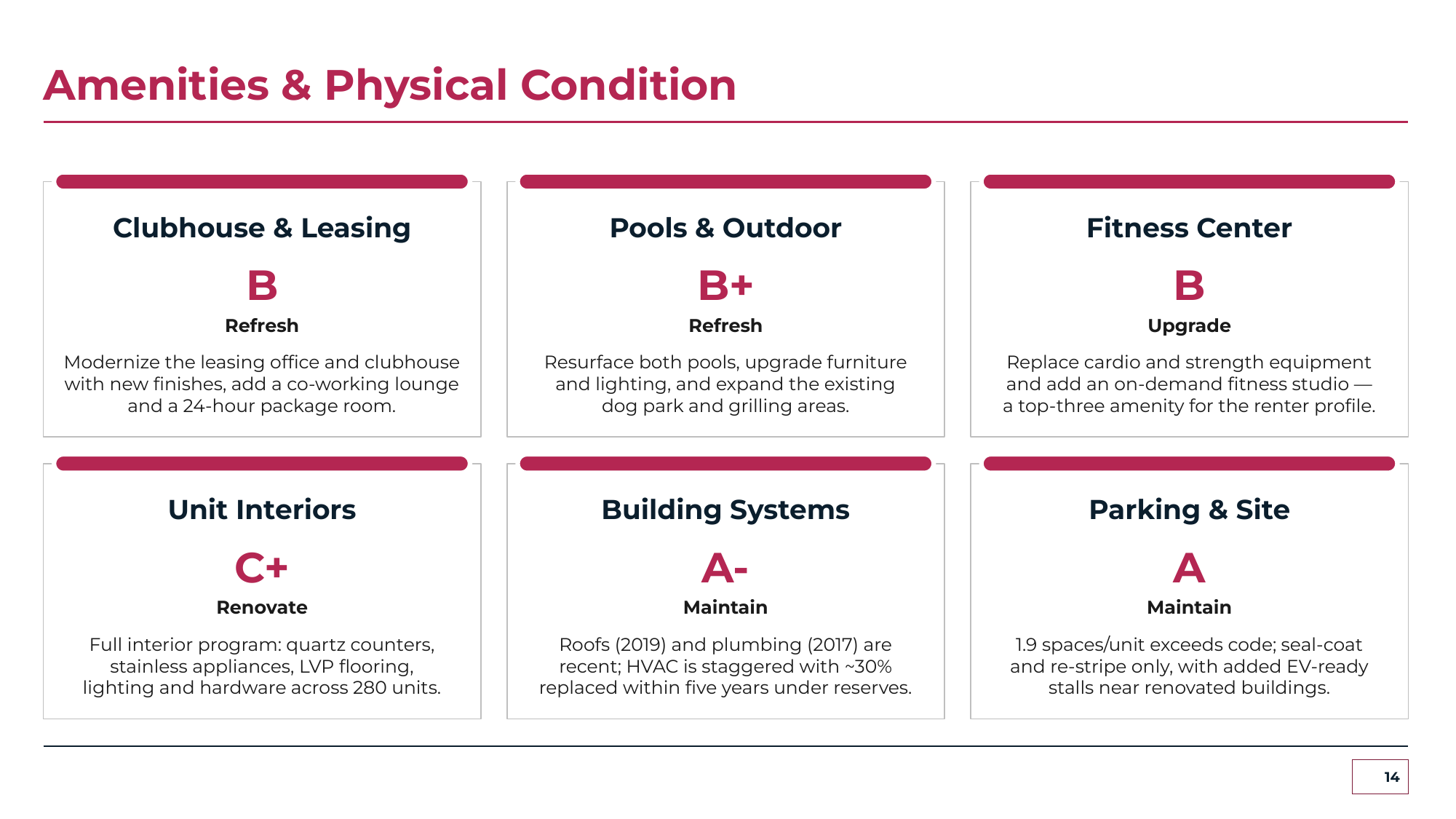

# Amenities & Physical Condition

Clubhouse & Leasing
Pools & Outdoor
Fitness Center
B
B+
B
Refresh
Refresh
Upgrade
Modernize the leasing office and clubhouse with new finishes, add a co-working lounge and a 24-hour package room.
Resurface both pools, upgrade furniture and lighting, and expand the existing dog park and grilling areas.
Replace cardio and strength equipment and add an on-demand fitness studio — a top-three amenity for the renter profile.

Unit Interiors
Building Systems
Parking & Site
C+
A-
A
Renovate
Maintain
Maintain
Full interior program: quartz counters, stainless appliances, LVP flooring, lighting and hardware across 280 units.
Roofs (2019) and plumbing (2017) are recent; HVAC is staggered with ~30% replaced within five years under reserves.
1.9 spaces/unit exceeds code; seal-coat and re-stripe only, with added EV-ready stalls near renovated buildings.
14